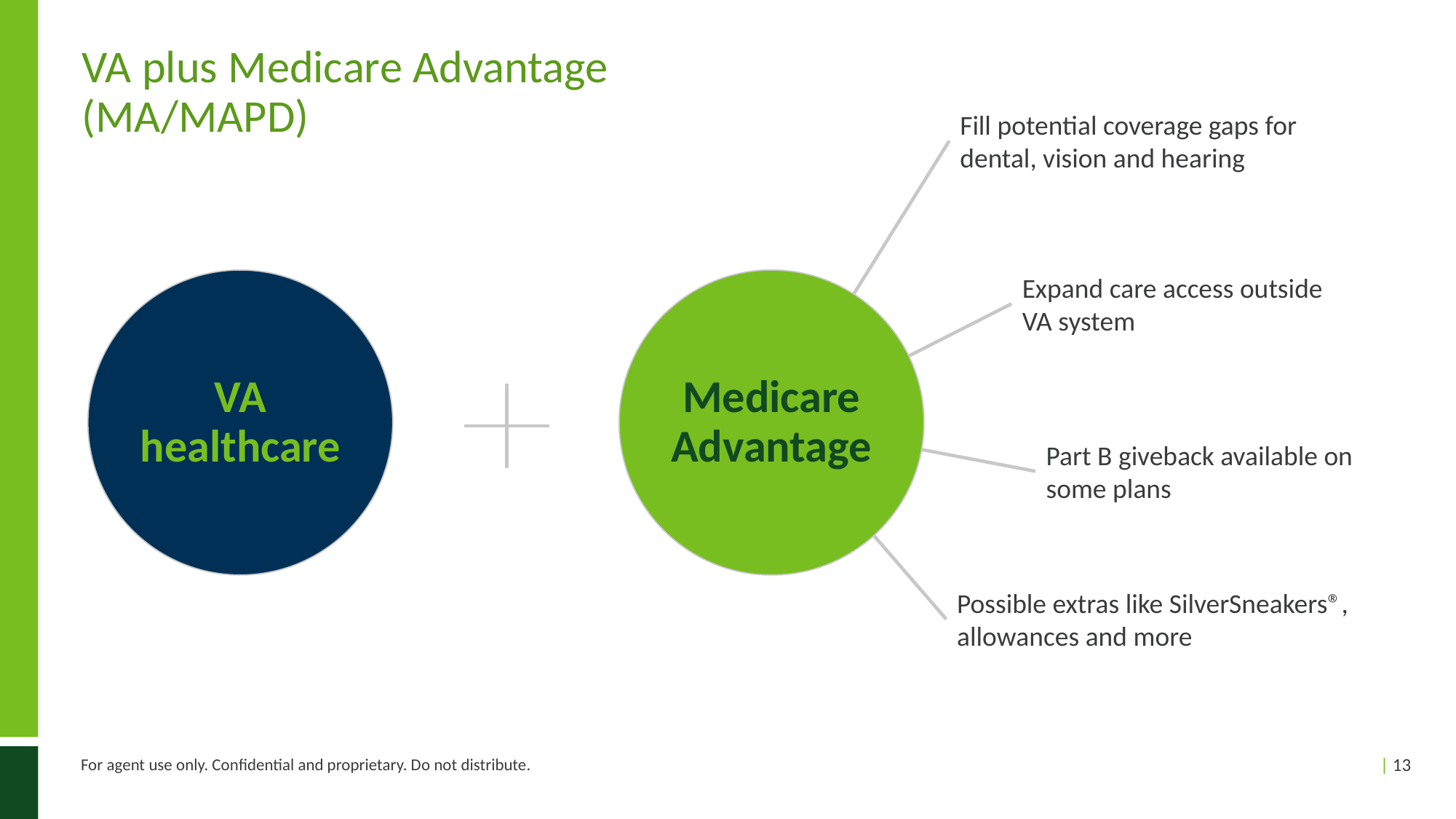

# VA plus Medicare Advantage (MA/MAPD)
Fill potential coverage gaps for dental, vision and hearing
Expand care access outside VA system
VA healthcare
Medicare Advantage
Part B giveback available on some plans
Possible extras like SilverSneakers®, allowances and more